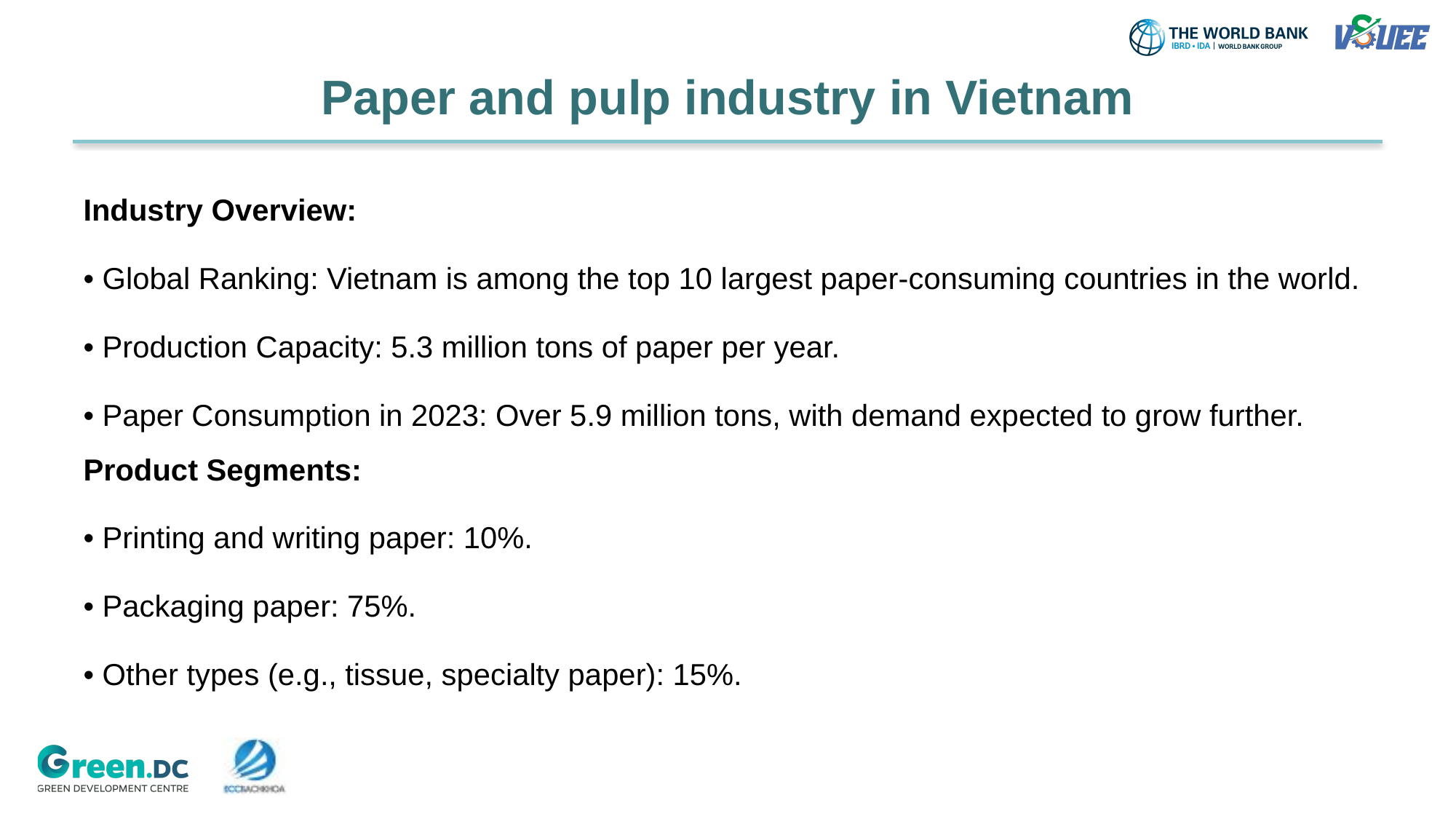

# Paper and pulp industry in Vietnam
Industry Overview:
• Global Ranking: Vietnam is among the top 10 largest paper-consuming countries in the world.
• Production Capacity: 5.3 million tons of paper per year.
• Paper Consumption in 2023: Over 5.9 million tons, with demand expected to grow further.
Product Segments:
• Printing and writing paper: 10%.
• Packaging paper: 75%.
• Other types (e.g., tissue, specialty paper): 15%.